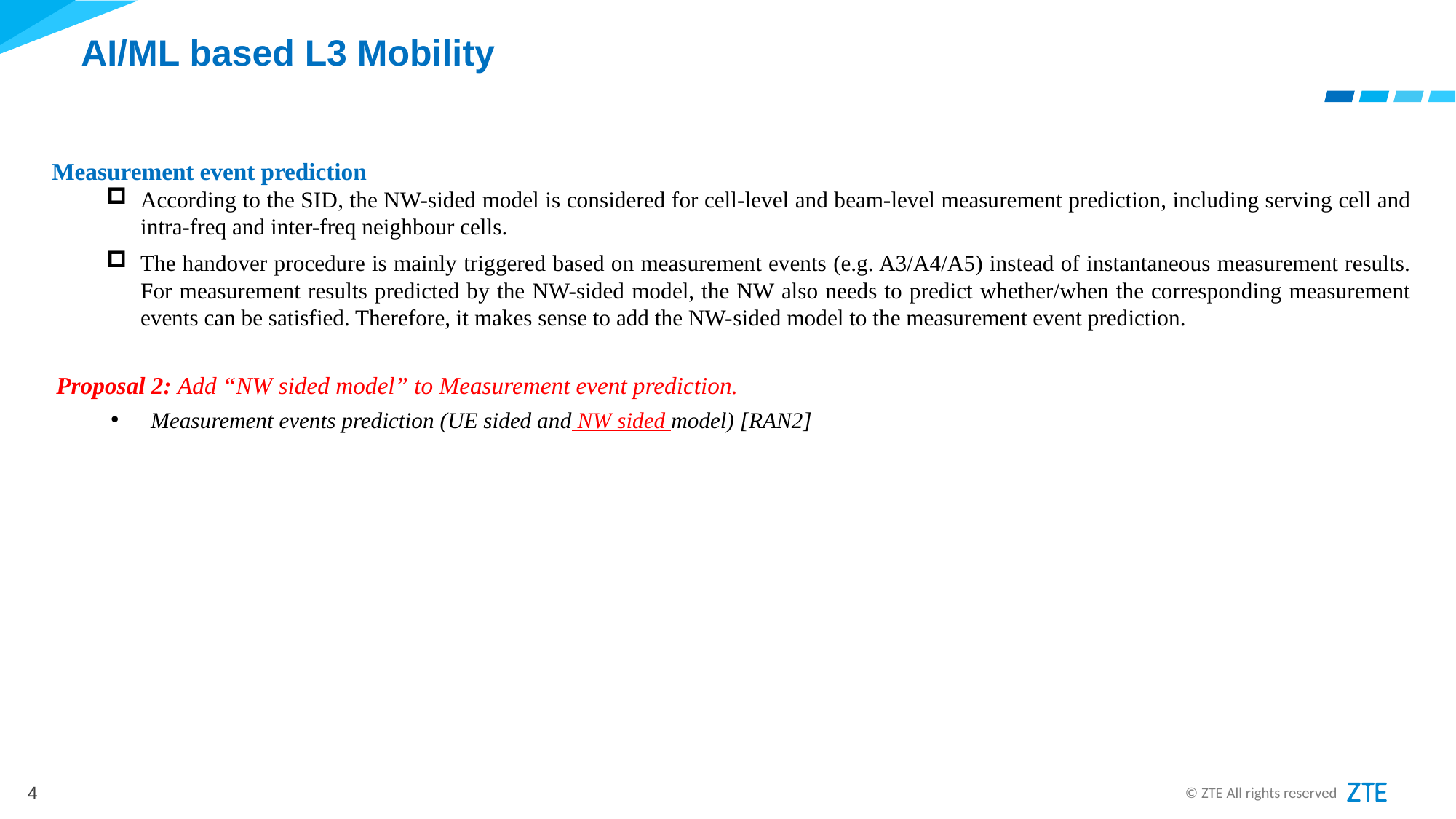

# AI/ML based L3 Mobility
Measurement event prediction
According to the SID, the NW-sided model is considered for cell-level and beam-level measurement prediction, including serving cell and intra-freq and inter-freq neighbour cells.
The handover procedure is mainly triggered based on measurement events (e.g. A3/A4/A5) instead of instantaneous measurement results. For measurement results predicted by the NW-sided model, the NW also needs to predict whether/when the corresponding measurement events can be satisfied. Therefore, it makes sense to add the NW-sided model to the measurement event prediction.
Proposal 2: Add “NW sided model” to Measurement event prediction.
 Measurement events prediction (UE sided and NW sided model) [RAN2]